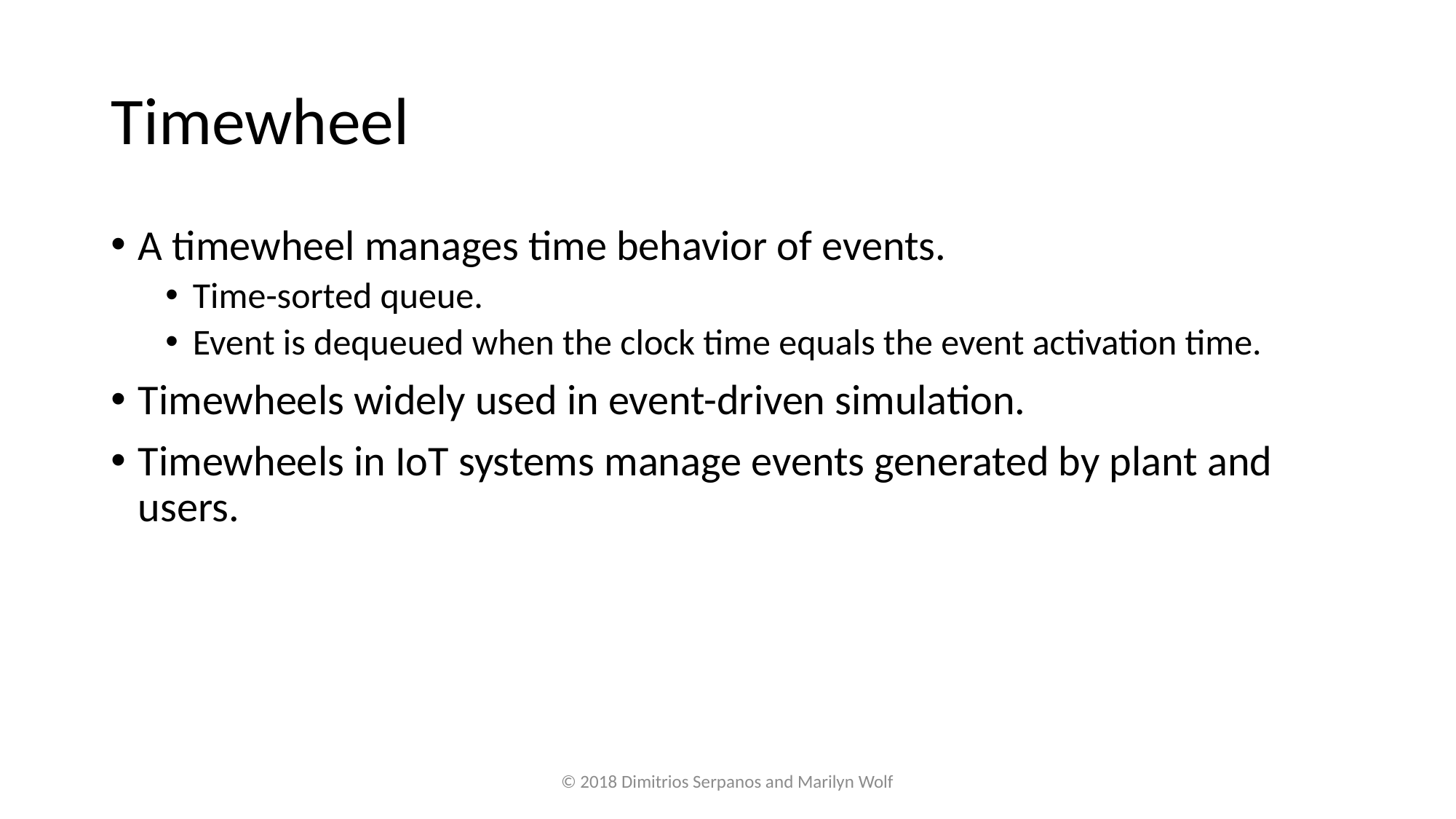

# Timewheel
A timewheel manages time behavior of events.
Time-sorted queue.
Event is dequeued when the clock time equals the event activation time.
Timewheels widely used in event-driven simulation.
Timewheels in IoT systems manage events generated by plant and users.
© 2018 Dimitrios Serpanos and Marilyn Wolf